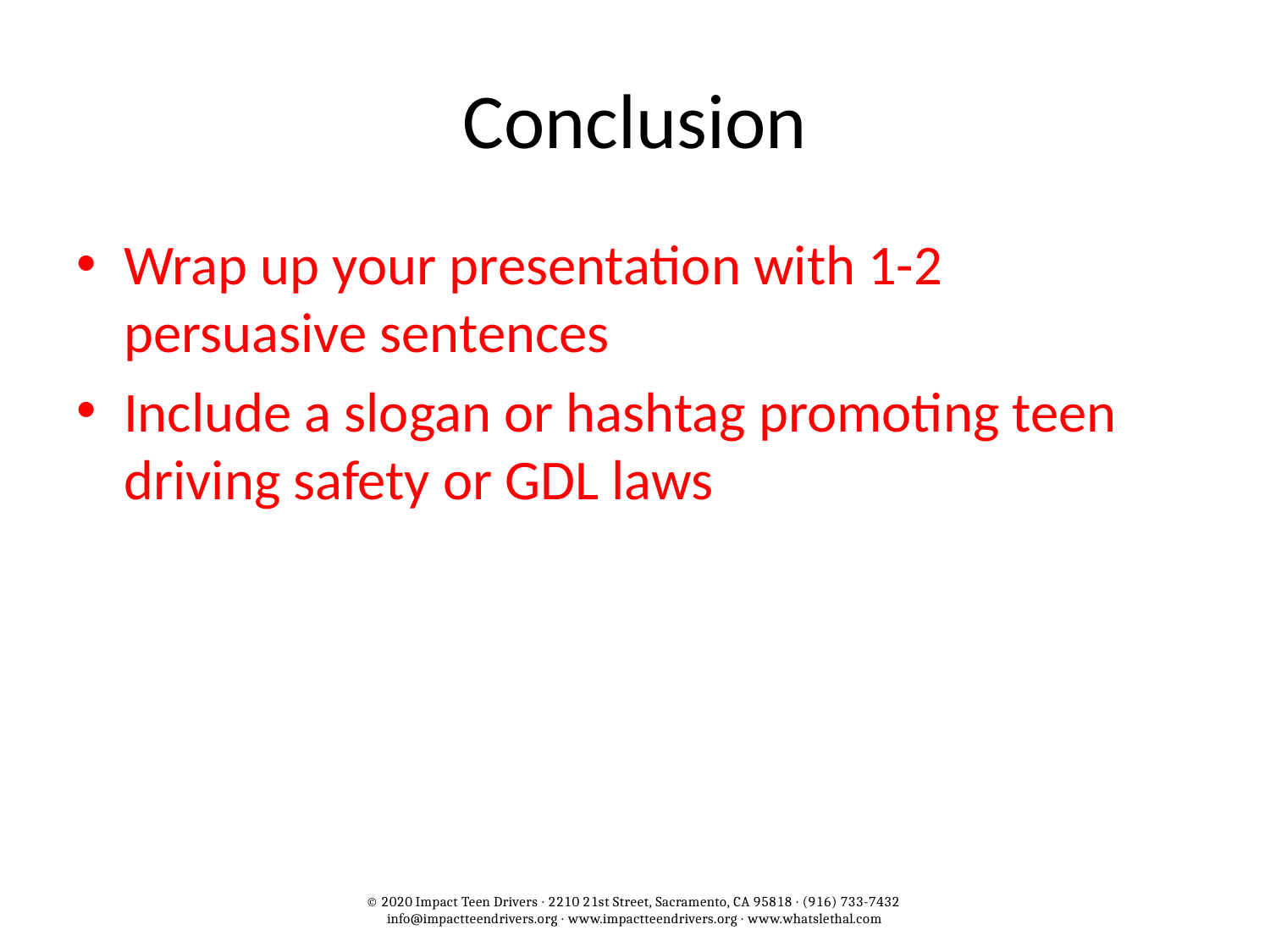

# Conclusion
Wrap up your presentation with 1-2 persuasive sentences
Include a slogan or hashtag promoting teen driving safety or GDL laws
© 2020 Impact Teen Drivers · 2210 21st Street, Sacramento, CA 95818 · (916) 733-7432
info@impactteendrivers.org · www.impactteendrivers.org · www.whatslethal.com